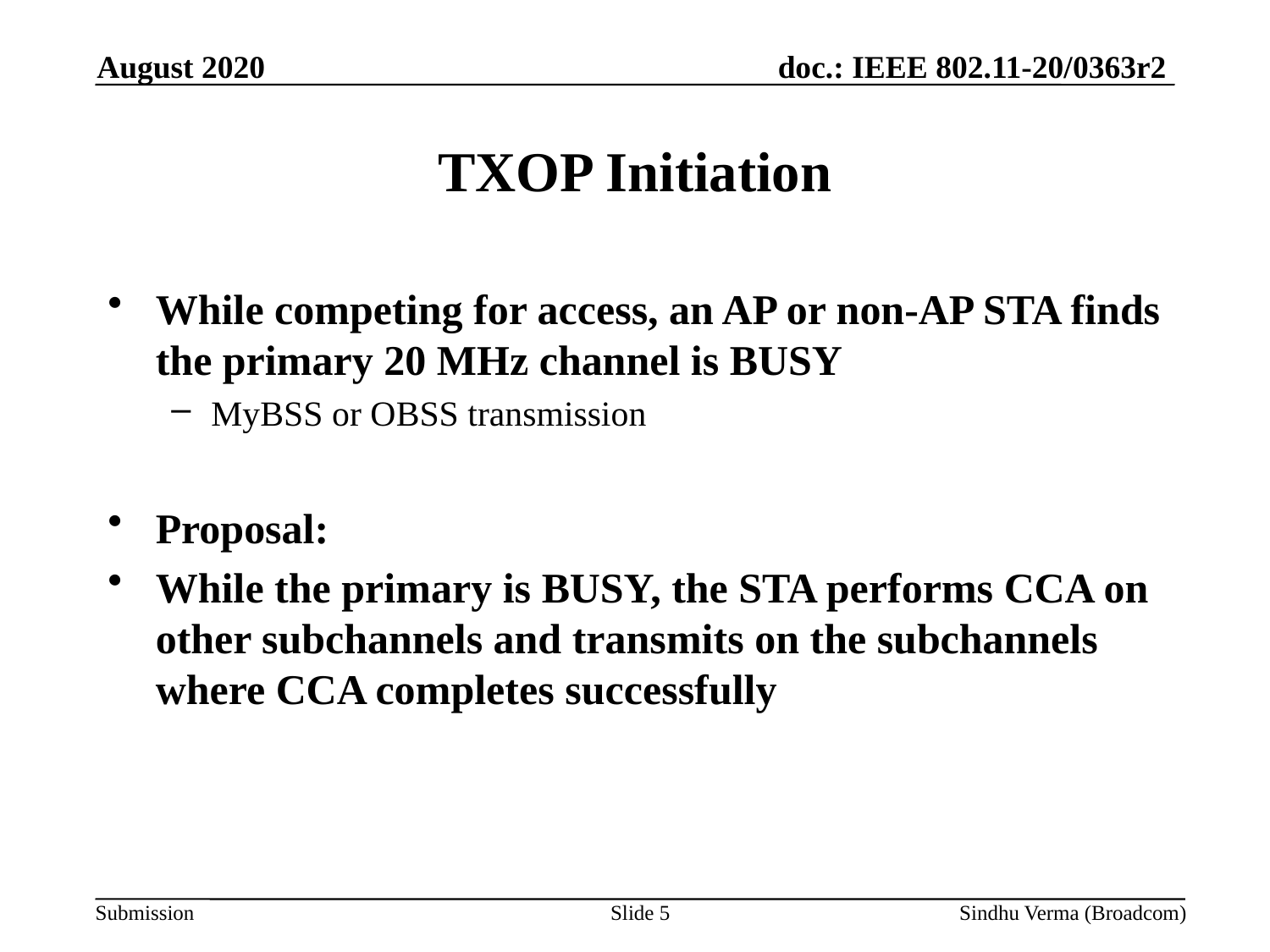

August 2020
# TXOP Initiation
While competing for access, an AP or non-AP STA finds the primary 20 MHz channel is BUSY
MyBSS or OBSS transmission

Proposal:
While the primary is BUSY, the STA performs CCA on other subchannels and transmits on the subchannels where CCA completes successfully
Slide 5
Sindhu Verma (Broadcom)